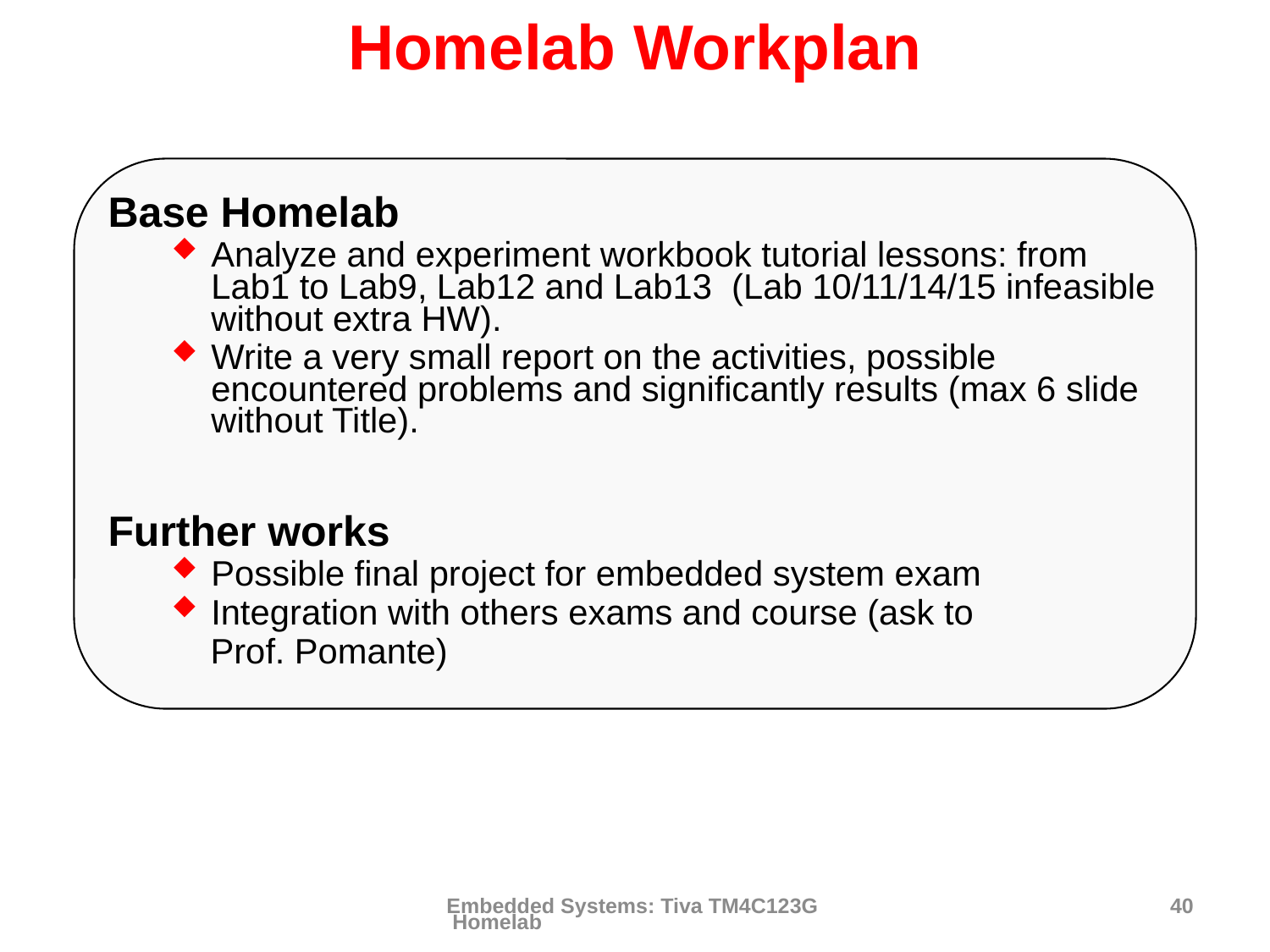

# Homelab Workplan

Base Homelab
Analyze and experiment workbook tutorial lessons: from Lab1 to Lab9, Lab12 and Lab13  (Lab 10/11/14/15 infeasible without extra HW).
Write a very small report on the activities, possible encountered problems and significantly results (max 6 slide without Title).

Further works
Possible final project for embedded system exam
Integration with others exams and course (ask to
    Prof. Pomante)
Embedded Systems: Tiva TM4C123G Homelab
40